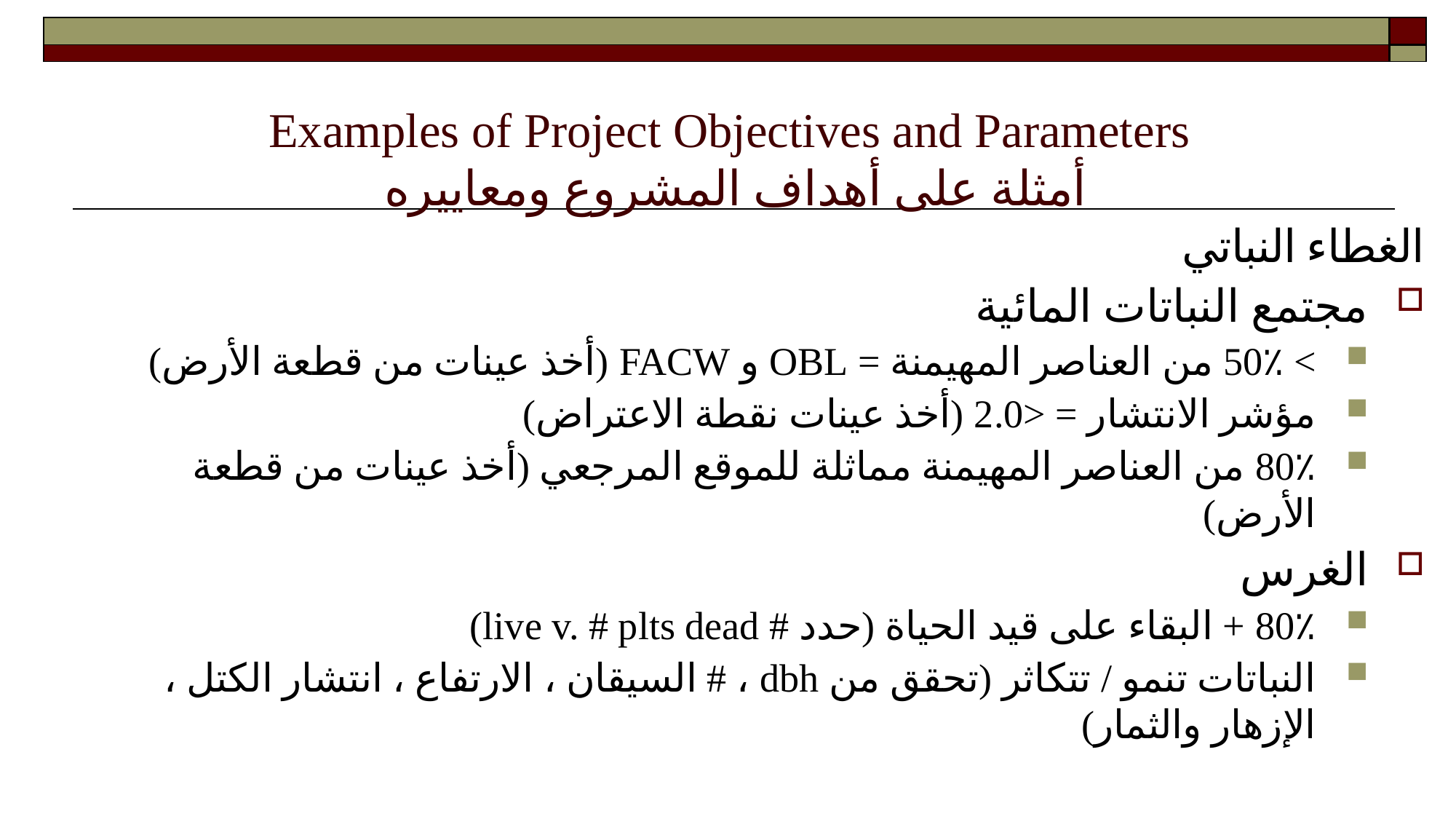

|  |  |
| --- | --- |
|  |  |
# Examples of Project Objectives and Parameters أمثلة على أهداف المشروع ومعاييره
الغطاء النباتي
مجتمع النباتات المائية
> 50٪ من العناصر المهيمنة = OBL و FACW (أخذ عينات من قطعة الأرض)
مؤشر الانتشار = <2.0 (أخذ عينات نقطة الاعتراض)
80٪ من العناصر المهيمنة مماثلة للموقع المرجعي (أخذ عينات من قطعة الأرض)
الغرس
80٪ + البقاء على قيد الحياة (حدد # live v. # plts dead)
النباتات تنمو / تتكاثر (تحقق من dbh ، # السيقان ، الارتفاع ، انتشار الكتل ، الإزهار والثمار)